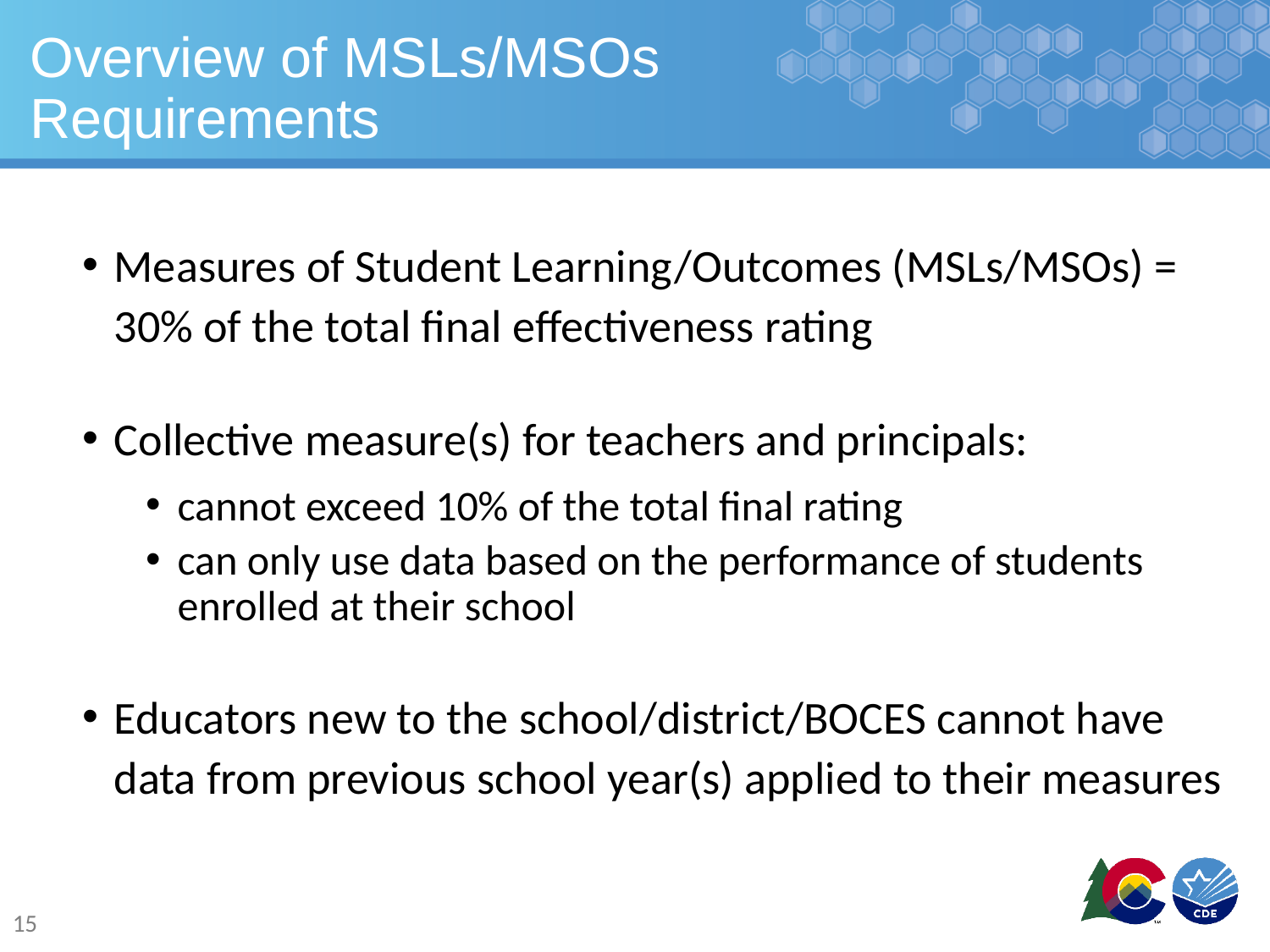

# Overview of MSLs/MSOs Requirements
Measures of Student Learning/Outcomes (MSLs/MSOs) = 30% of the total final effectiveness rating
Collective measure(s) for teachers and principals:
cannot exceed 10% of the total final rating
can only use data based on the performance of students enrolled at their school
Educators new to the school/district/BOCES cannot have data from previous school year(s) applied to their measures

15